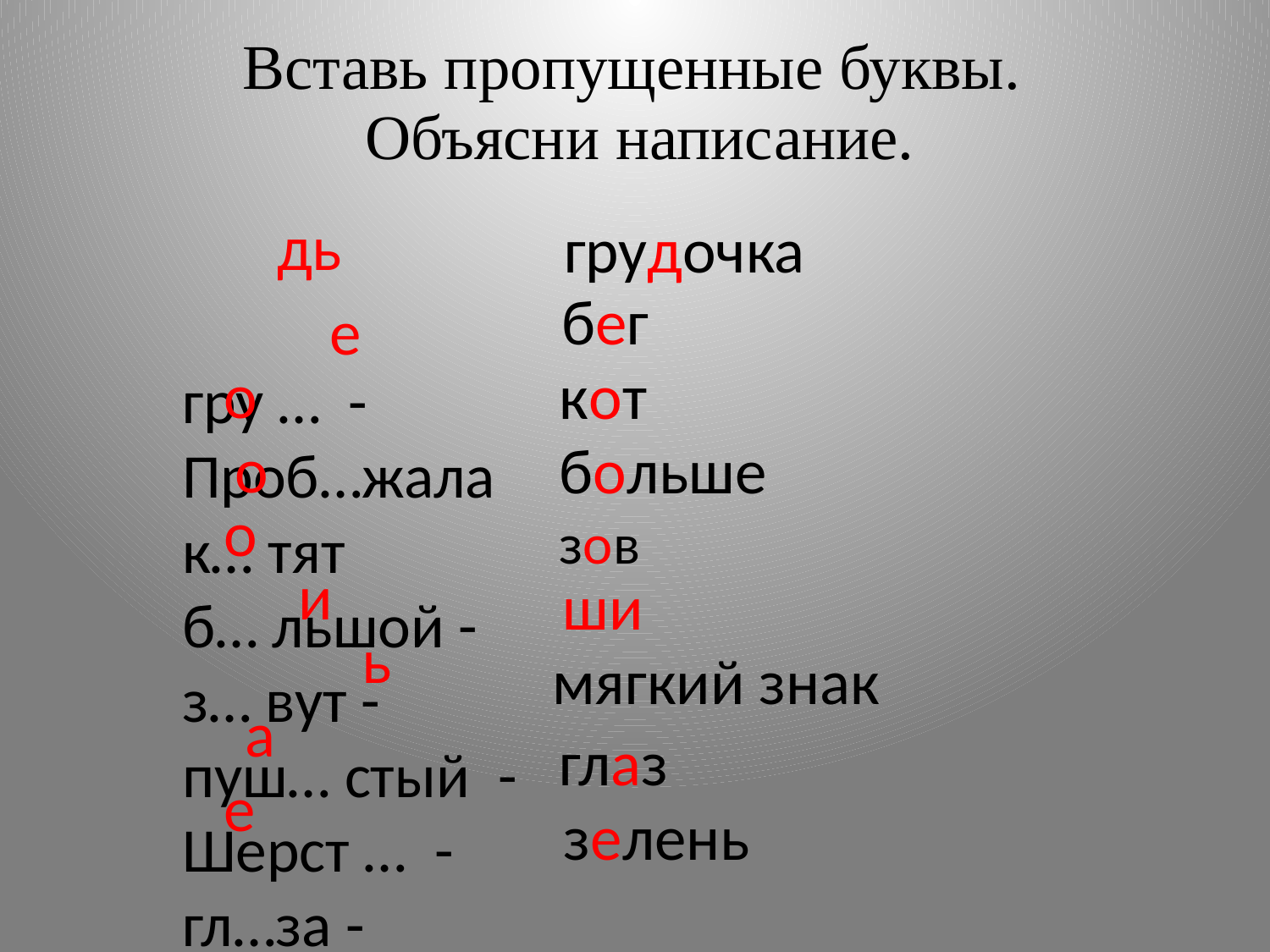

# Вставь пропущенные буквы. Объясни написание.
дь
грудочка
бег
е
о
кот
гру …  -
Проб…жала
к… тят
б… льшой -
з… вут -
пуш… стый  -
Шерст …  -
гл…за -
з… лёные –

о
больше
о
зов
и
ши
ь
мягкий знак
а
глаз
е
зелень